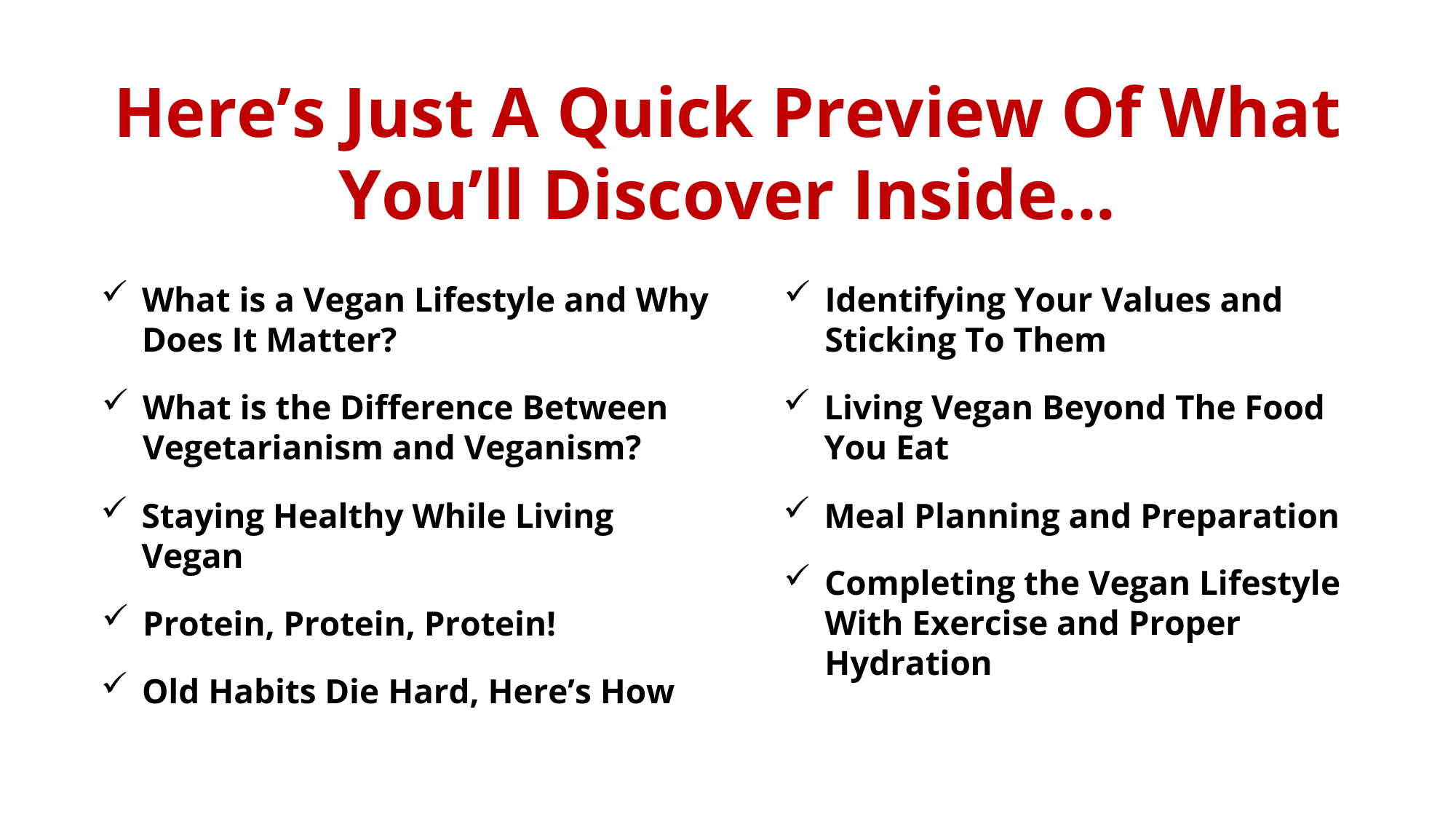

Here’s Just A Quick Preview Of What You’ll Discover Inside...
What is a Vegan Lifestyle and Why Does It Matter?
Identifying Your Values and Sticking To Them
Living Vegan Beyond The Food You Eat
What is the Difference Between Vegetarianism and Veganism?
Staying Healthy While Living Vegan
Meal Planning and Preparation
Completing the Vegan Lifestyle With Exercise and Proper Hydration
Protein, Protein, Protein!
Old Habits Die Hard, Here’s How